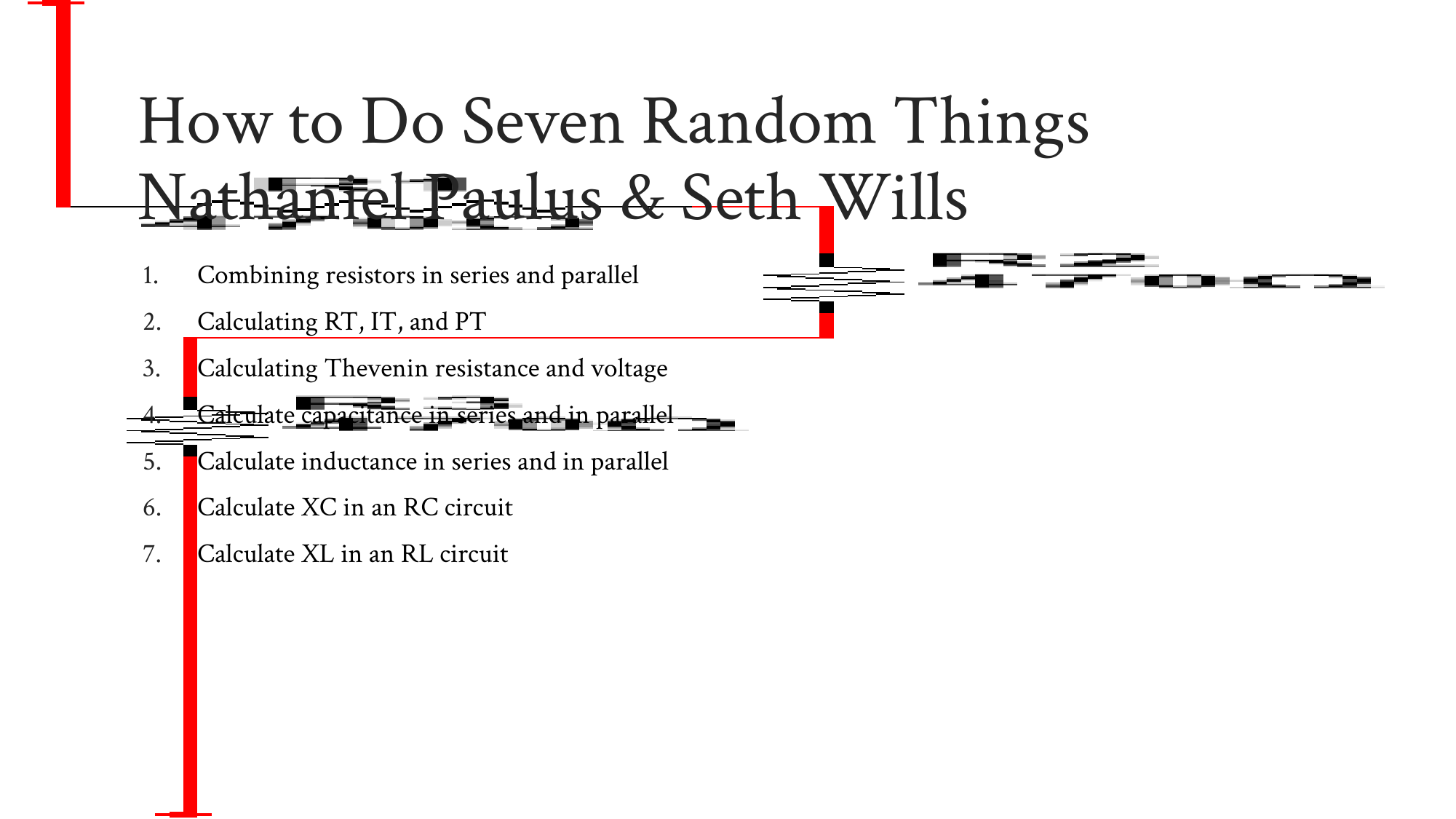

# How to Do Seven Random Things Nathaniel Paulus & Seth Wills
Combining resistors in series and parallel
Calculating RT, IT, and PT
Calculating Thevenin resistance and voltage
Calculate capacitance in series and in parallel
Calculate inductance in series and in parallel
Calculate XC in an RC circuit
Calculate XL in an RL circuit

1